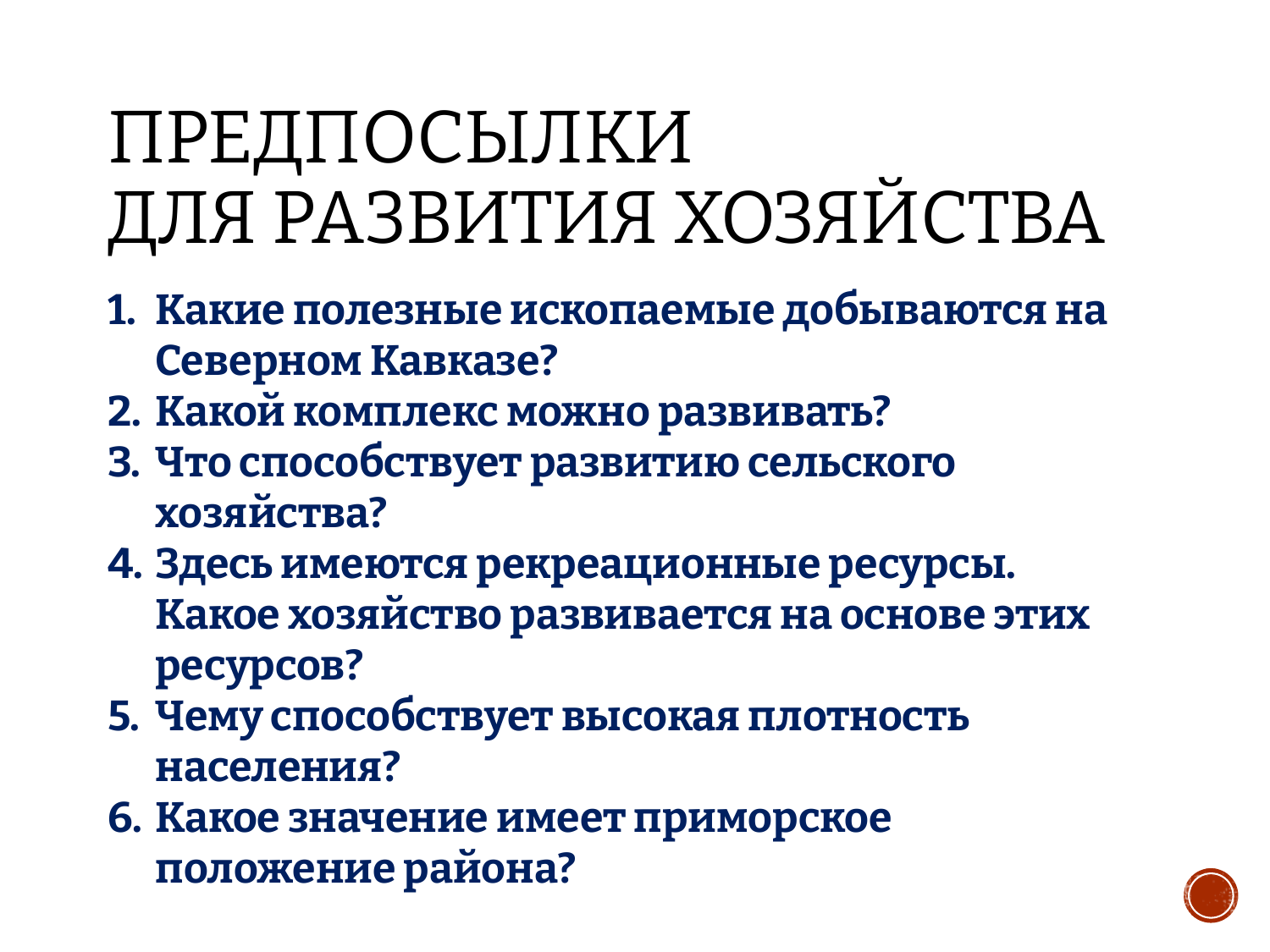

# Предпосылки для развития хозяйства
Какие полезные ископаемые добываются на Северном Кавказе?
Какой комплекс можно развивать?
Что способствует развитию сельского хозяйства?
Здесь имеются рекреационные ресурсы. Какое хозяйство развивается на основе этих ресурсов?
Чему способствует высокая плотность населения?
Какое значение имеет приморское положение района?